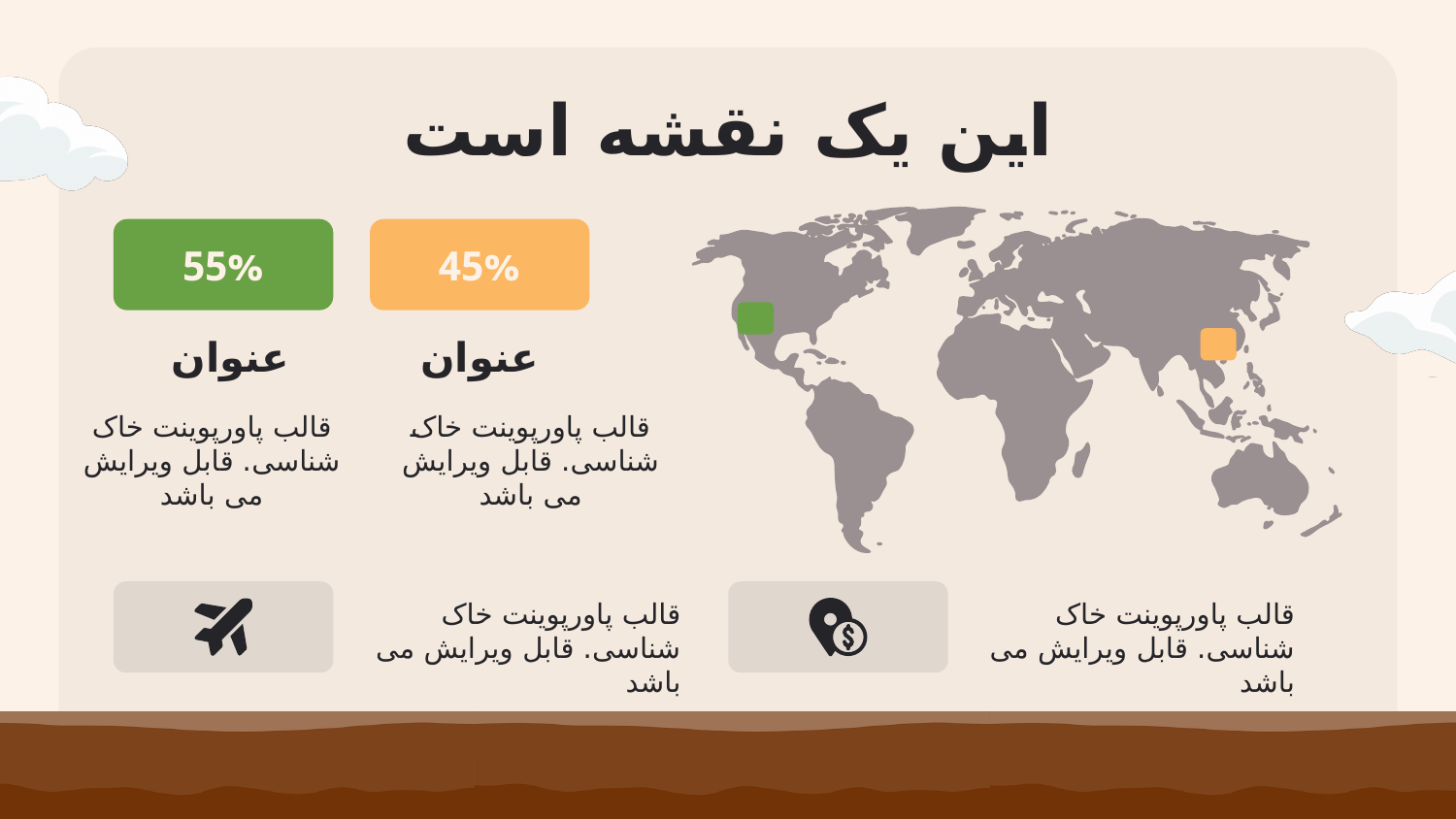

# این یک نقشه است

55%
45%

عنوان
عنوان

قالب پاورپوینت خاک شناسی. قابل ویرایش می باشد
قالب پاورپوینت خاک شناسی. قابل ویرایش می باشد
قالب پاورپوینت خاک شناسی. قابل ویرایش می باشد
قالب پاورپوینت خاک شناسی. قابل ویرایش می باشد